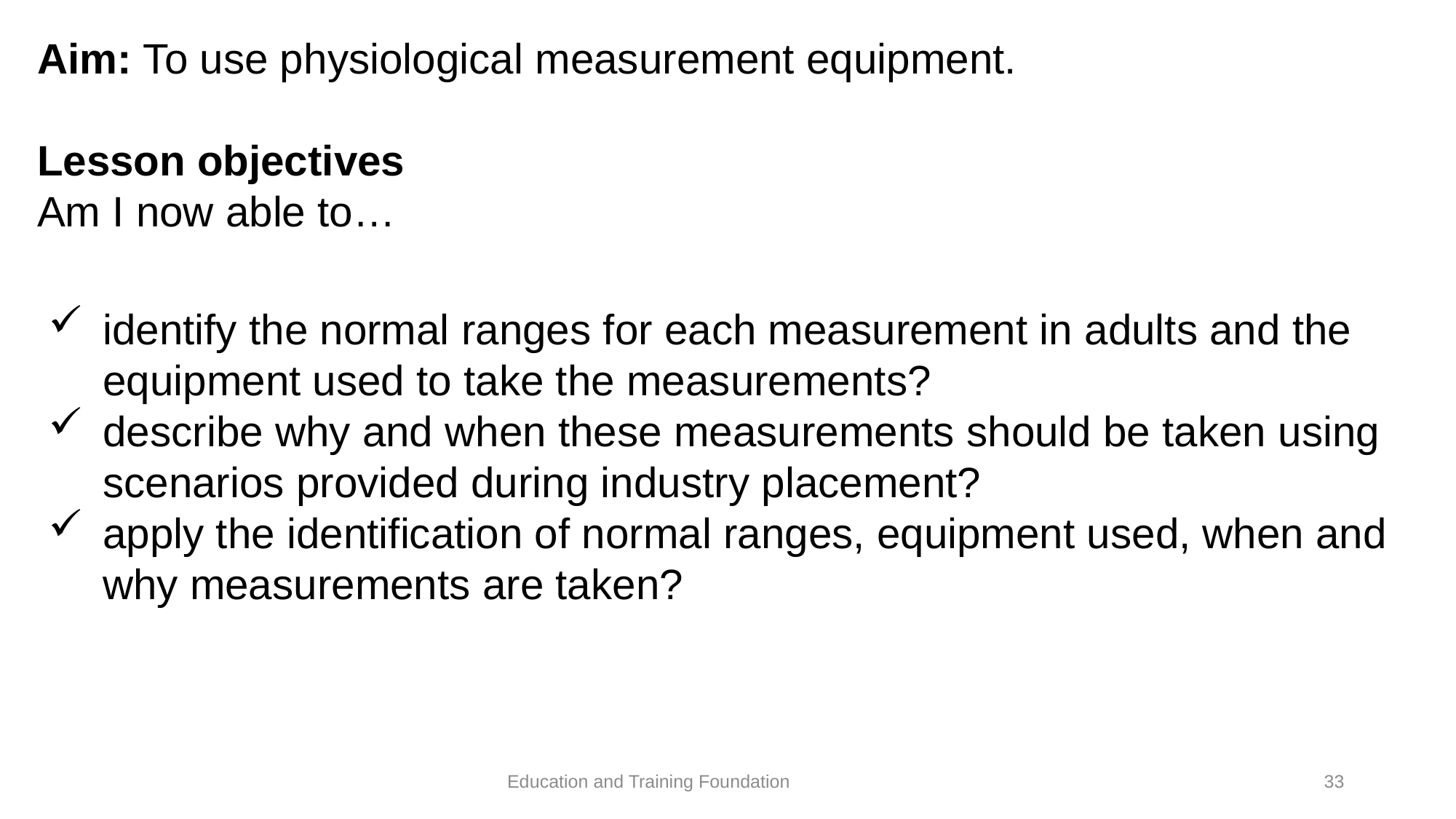

# Aim: To use physiological measurement equipment. Lesson objectives Am I now able to…
identify the normal ranges for each measurement in adults and the equipment used to take the measurements?
describe why and when these measurements should be taken using scenarios provided during industry placement?
apply the identification of normal ranges, equipment used, when and why measurements are taken?

33
Education and Training Foundation